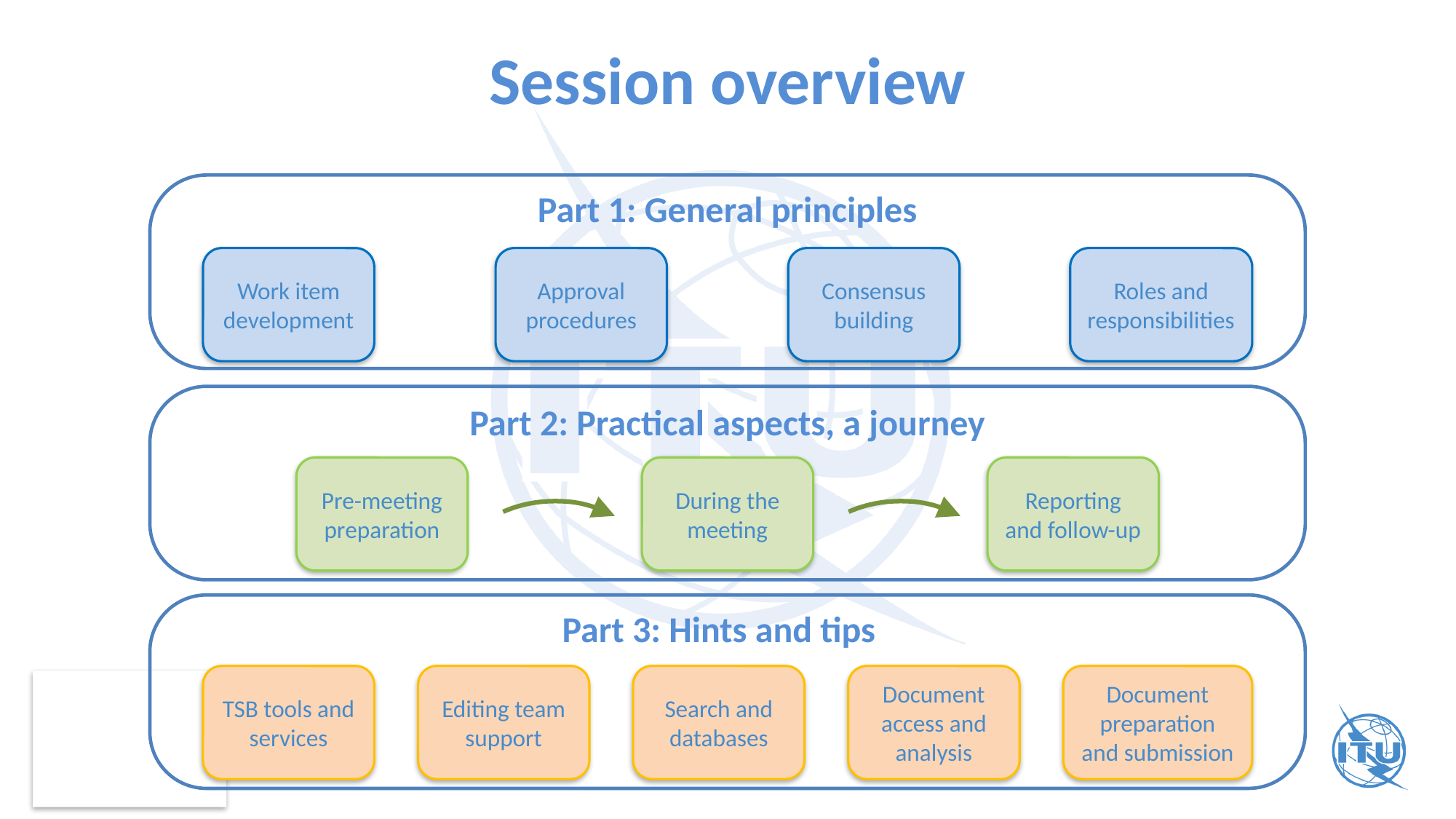

# Session overview
Part 1: General principles

Work item
development
Approval procedures
Consensus building
Roles and responsibilities
Part 2: Practical aspects, a journey

Pre-meeting preparation
During the meeting
Reporting and follow-up

Part 3: Hints and tips

TSB tools and services
Editing team support
Search and databases
Document access and analysis
Document preparation and submission